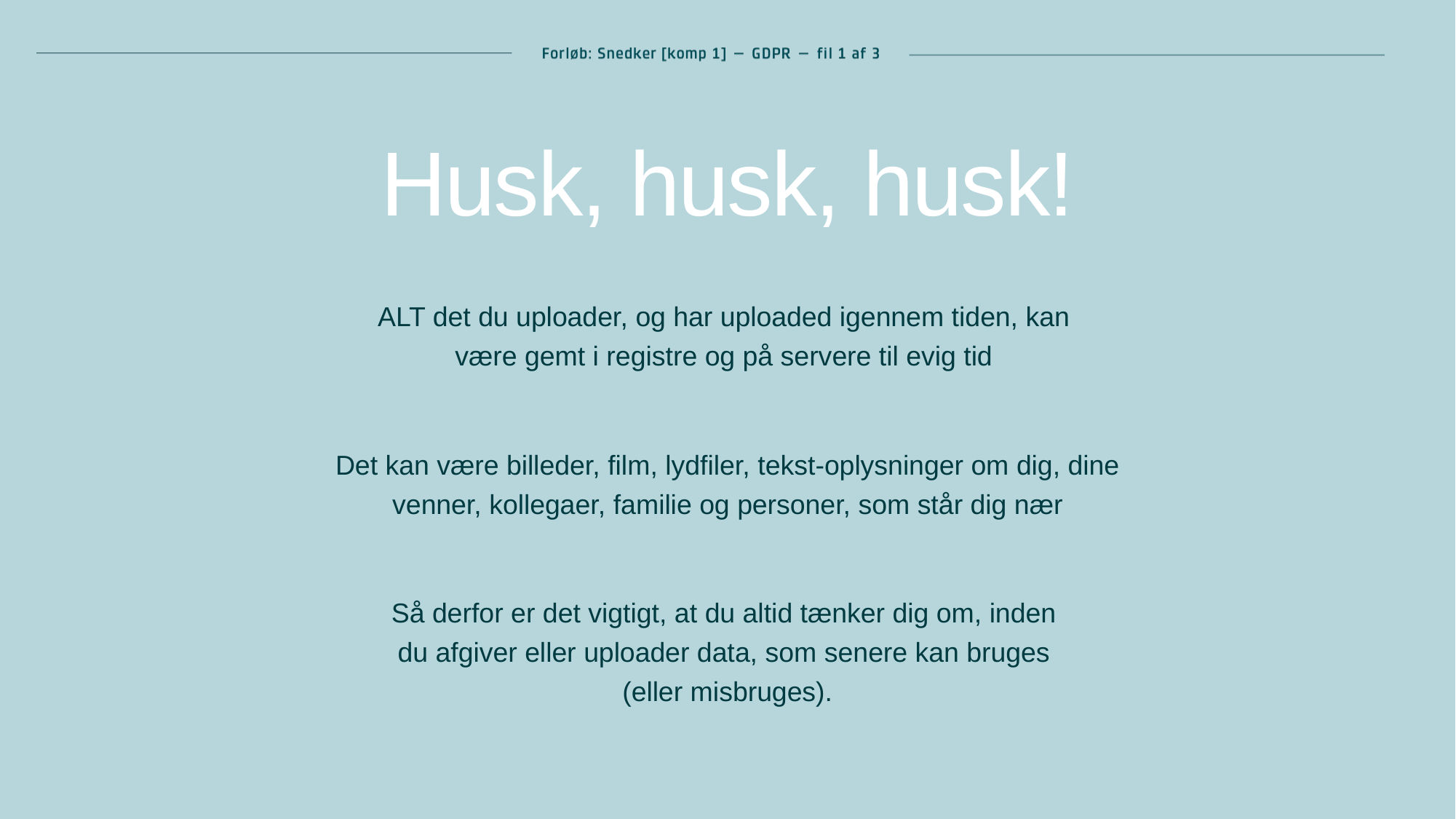

Husk, husk, husk!
ALT det du uploader, og har uploaded igennem tiden, kan
være gemt i registre og på servere til evig tid

Det kan være billeder, film, lydfiler, tekst-oplysninger om dig, dine venner, kollegaer, familie og personer, som står dig nær

Så derfor er det vigtigt, at du altid tænker dig om, inden
du afgiver eller uploader data, som senere kan bruges
(eller misbruges).
12